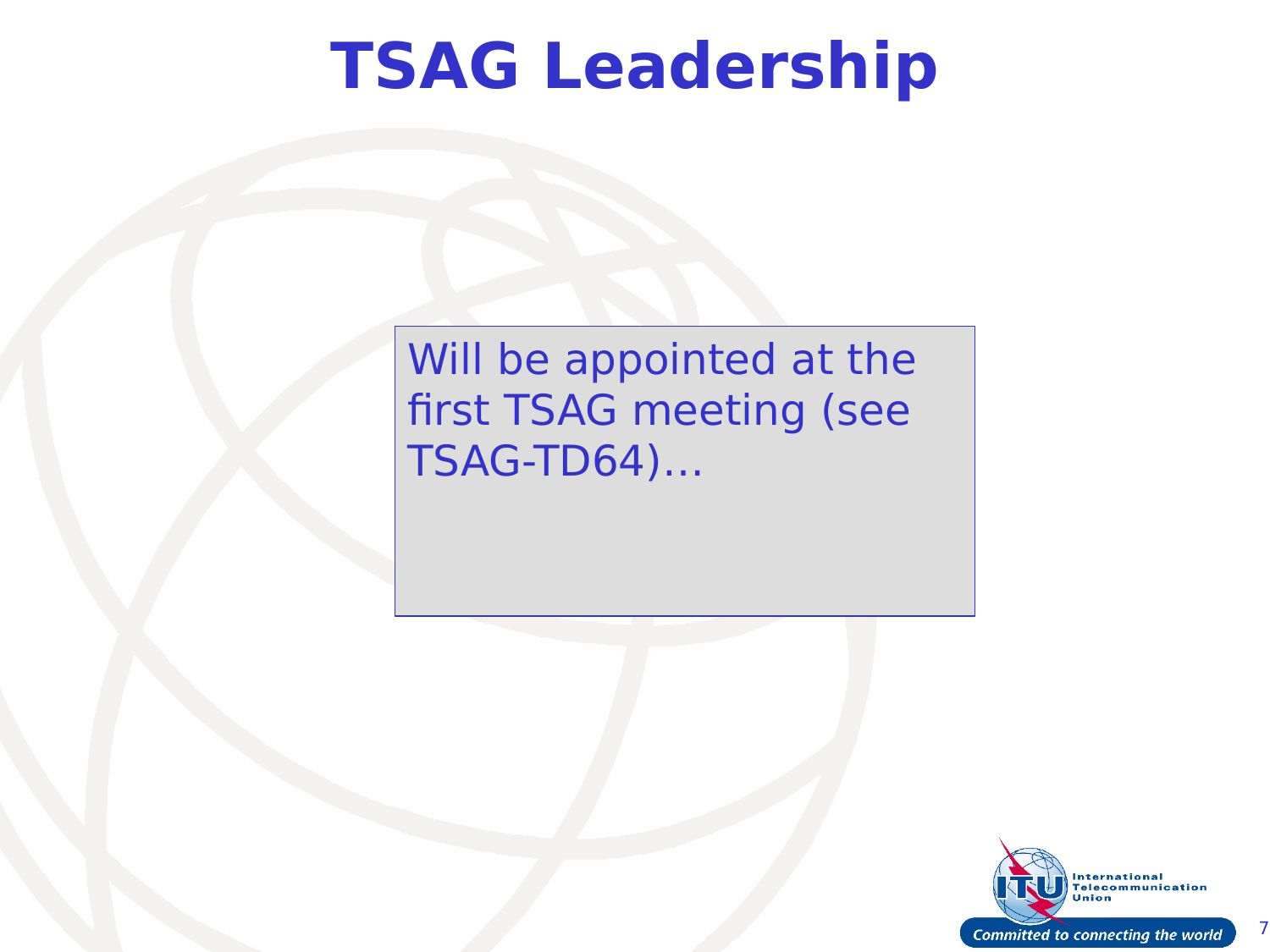

# TSAG Leadership
Will be appointed at the first TSAG meeting (see TSAG-TD64)…
7